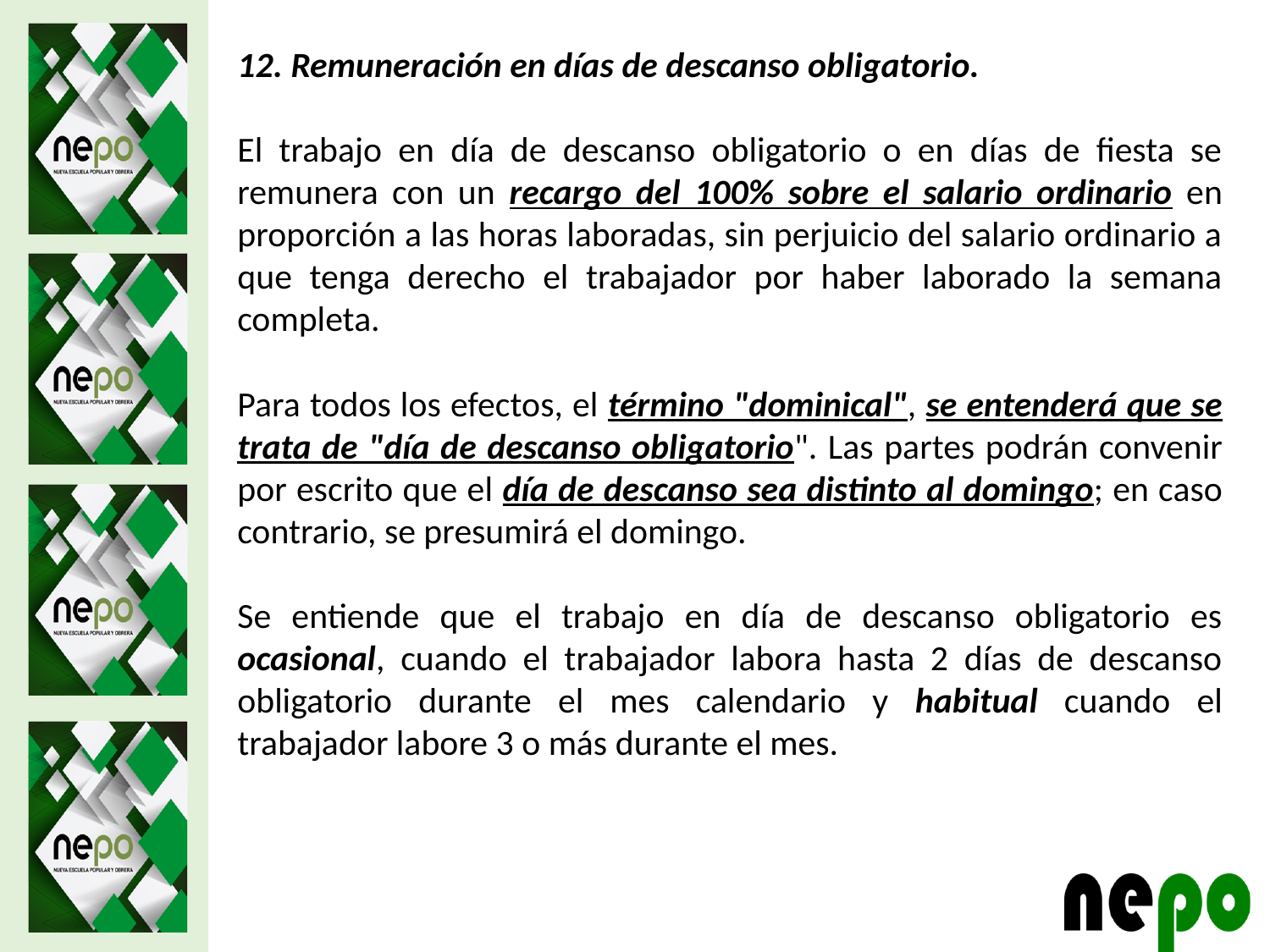

12. Remuneración en días de descanso obligatorio.

El trabajo en día de descanso obligatorio o en días de fiesta se remunera con un recargo del 100% sobre el salario ordinario en proporción a las horas laboradas, sin perjuicio del salario ordinario a que tenga derecho el trabajador por haber laborado la semana completa.

Para todos los efectos, el término "dominical", se entenderá que se trata de "día de descanso obligatorio". Las partes podrán convenir por escrito que el día de descanso sea distinto al domingo; en caso contrario, se presumirá el domingo.

Se entiende que el trabajo en día de descanso obligatorio es ocasional, cuando el trabajador labora hasta 2 días de descanso obligatorio durante el mes calendario y habitual cuando el trabajador labore 3 o más durante el mes.